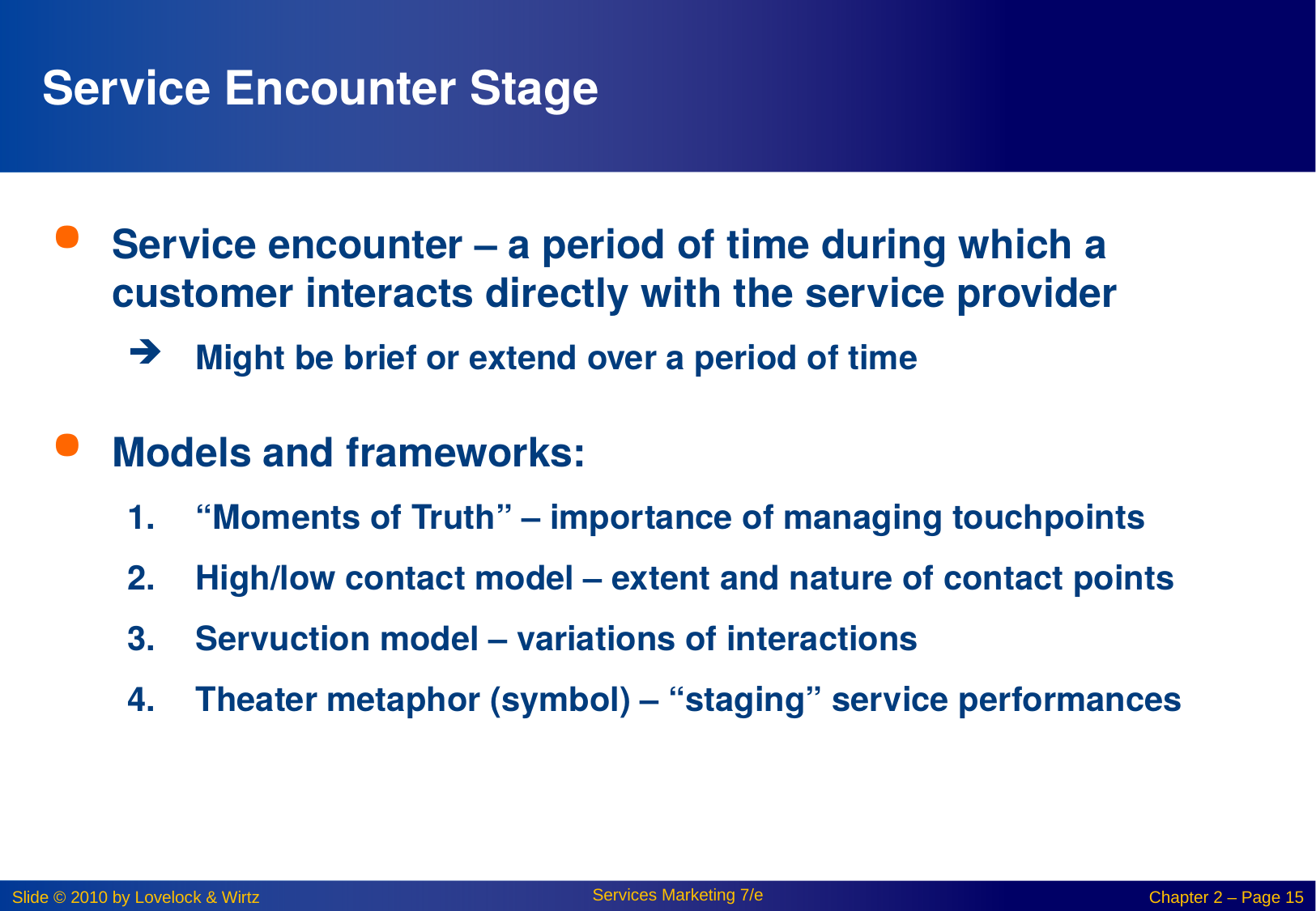

# Service Encounter Stage
Service encounter – a period of time during which a customer interacts directly with the service provider
Might be brief or extend over a period of time
Models and frameworks:
“Moments of Truth” – importance of managing touchpoints
High/low contact model – extent and nature of contact points
Servuction model – variations of interactions
Theater metaphor (symbol) – “staging” service performances